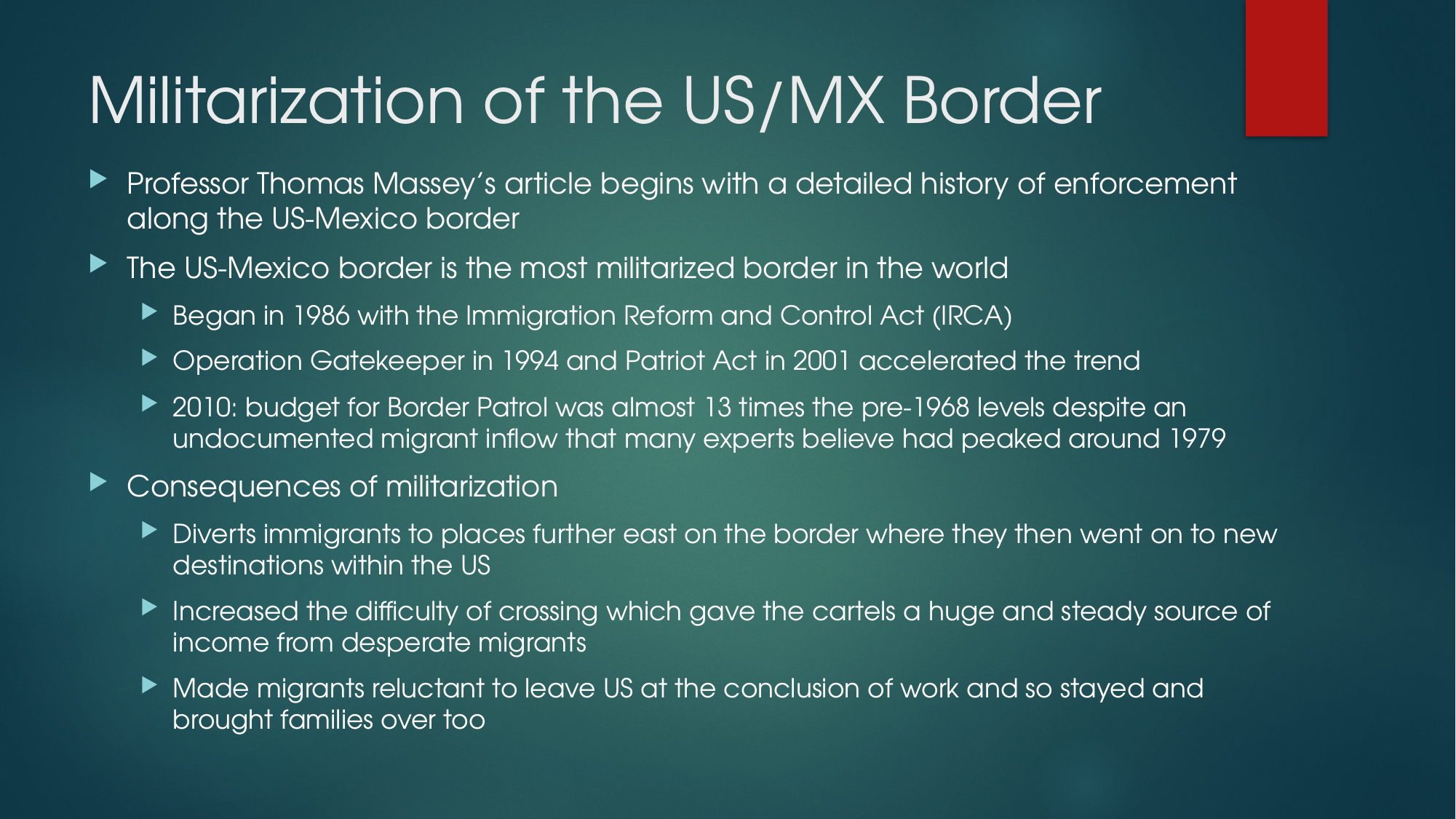

# Militarization of the US/MX Border
Professor Thomas Massey’s article begins with a detailed history of enforcement along the US-Mexico border
The US-Mexico border is the most militarized border in the world
Began in 1986 with the Immigration Reform and Control Act (IRCA)
Operation Gatekeeper in 1994 and Patriot Act in 2001 accelerated the trend
2010: budget for Border Patrol was almost 13 times the pre-1968 levels despite an undocumented migrant inflow that many experts believe had peaked around 1979
Consequences of militarization
Diverts immigrants to places further east on the border where they then went on to new destinations within the US
Increased the difficulty of crossing which gave the cartels a huge and steady source of income from desperate migrants
Made migrants reluctant to leave US at the conclusion of work and so stayed and brought families over too